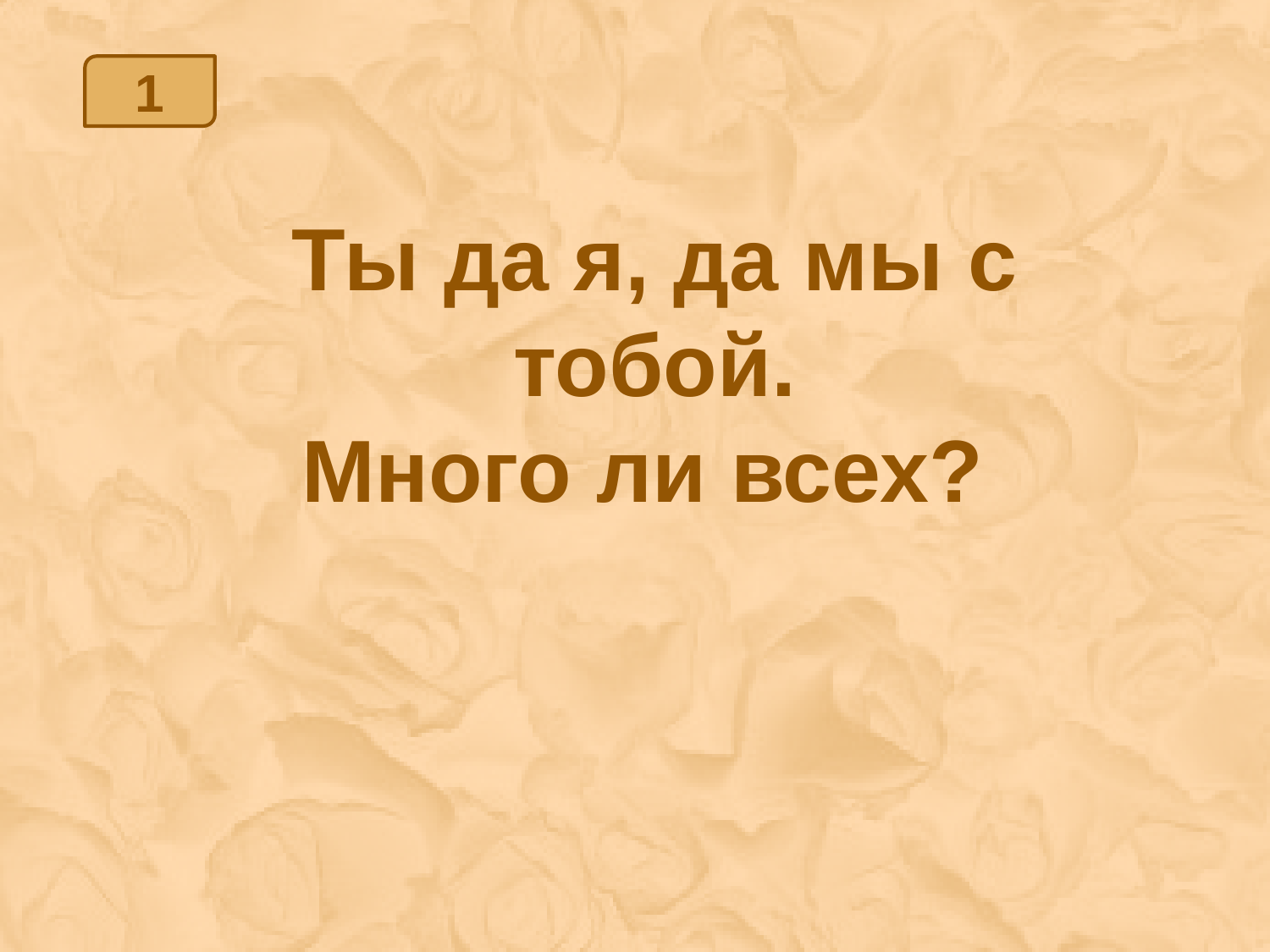

1
Ты да я, да мы с тобой.
Много ли всех?